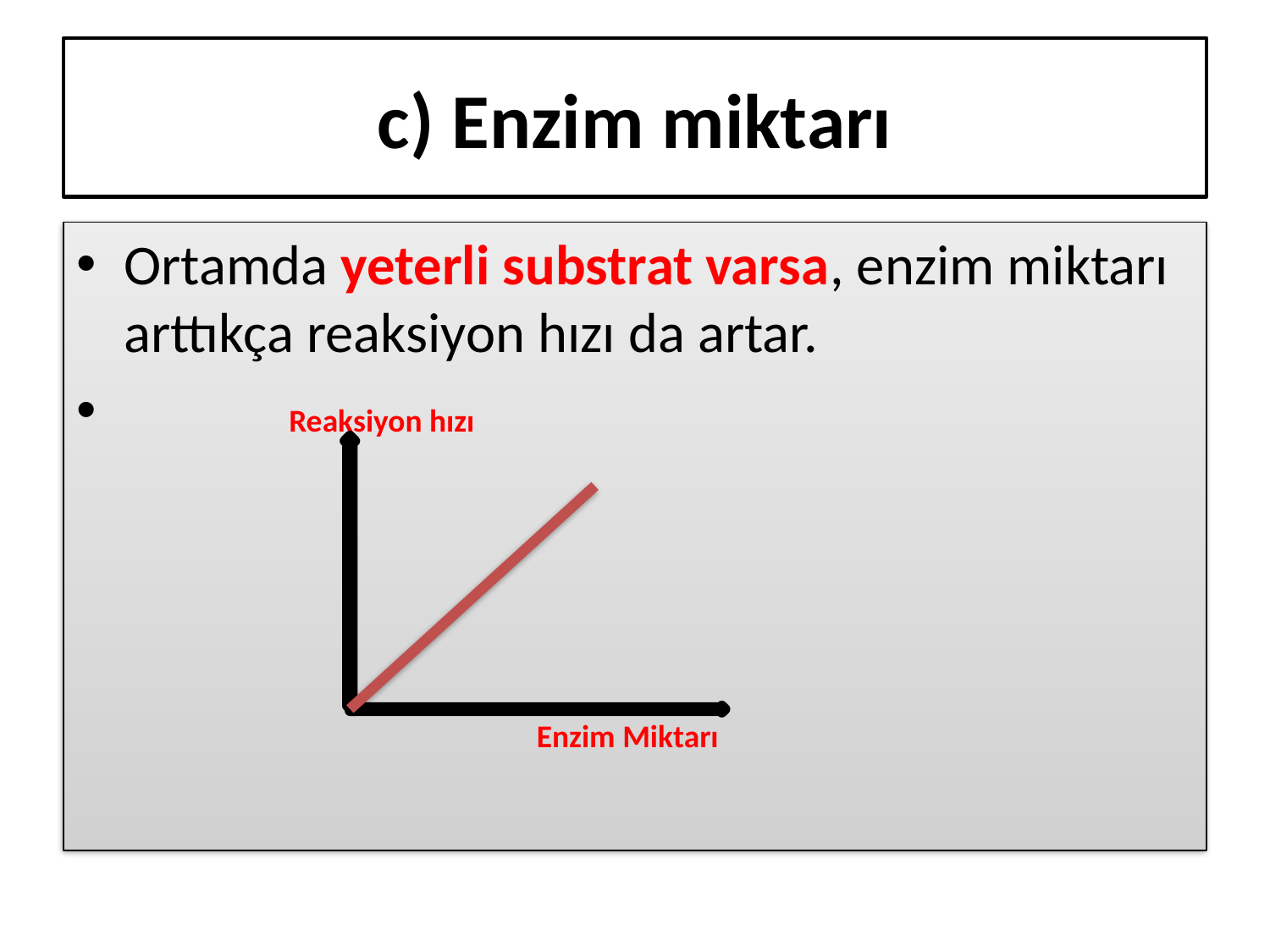

# c) Enzim miktarı
Ortamda yeterli substrat varsa, enzim miktarı arttıkça reaksiyon hızı da artar.
             Reaksiyon hızı

                                                                Enzim Miktarı